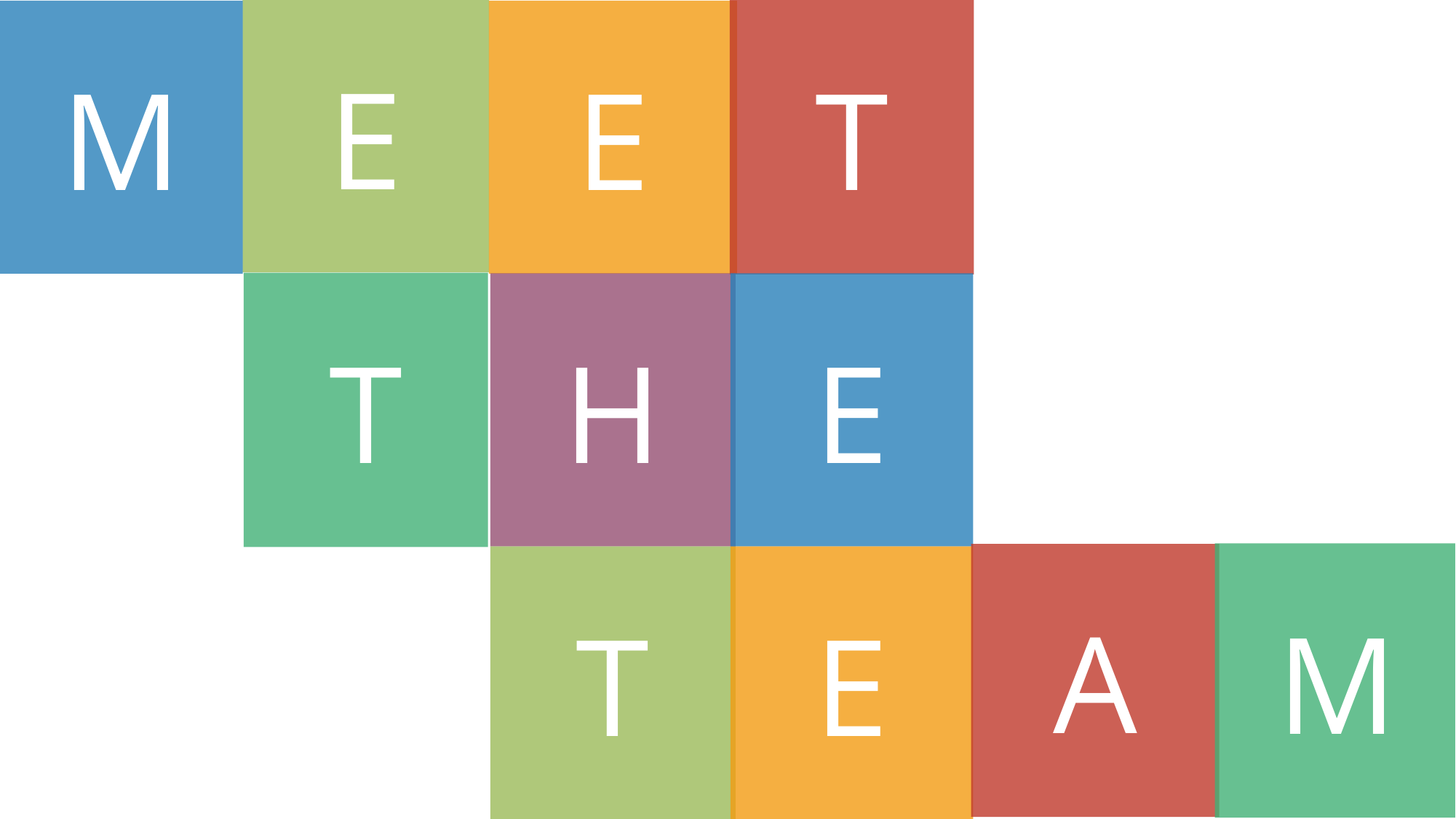

T

E
M
E
T

H
E
M
A

T
E